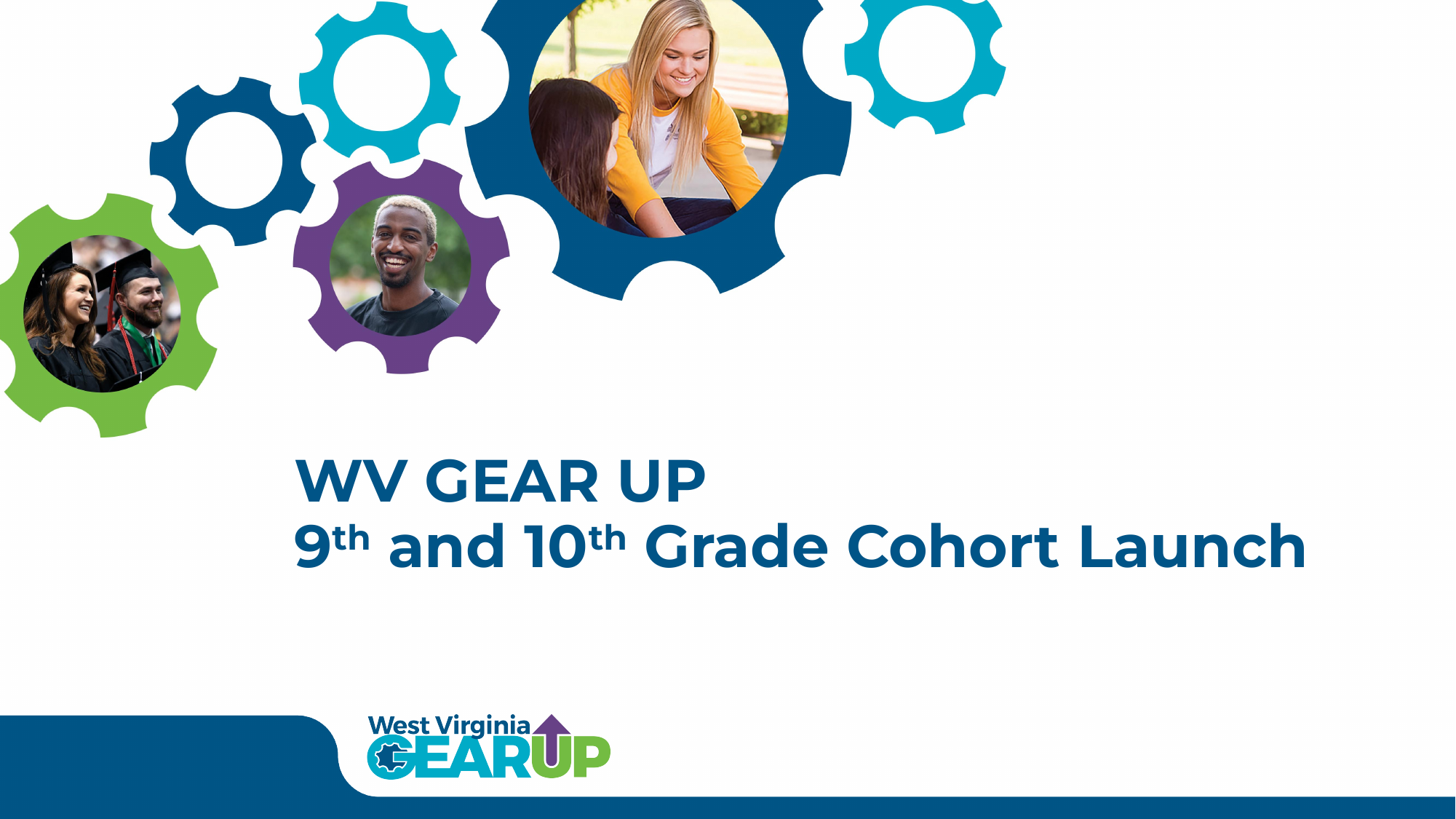

WV GEAR UP
9th and 10th Grade Cohort Launch